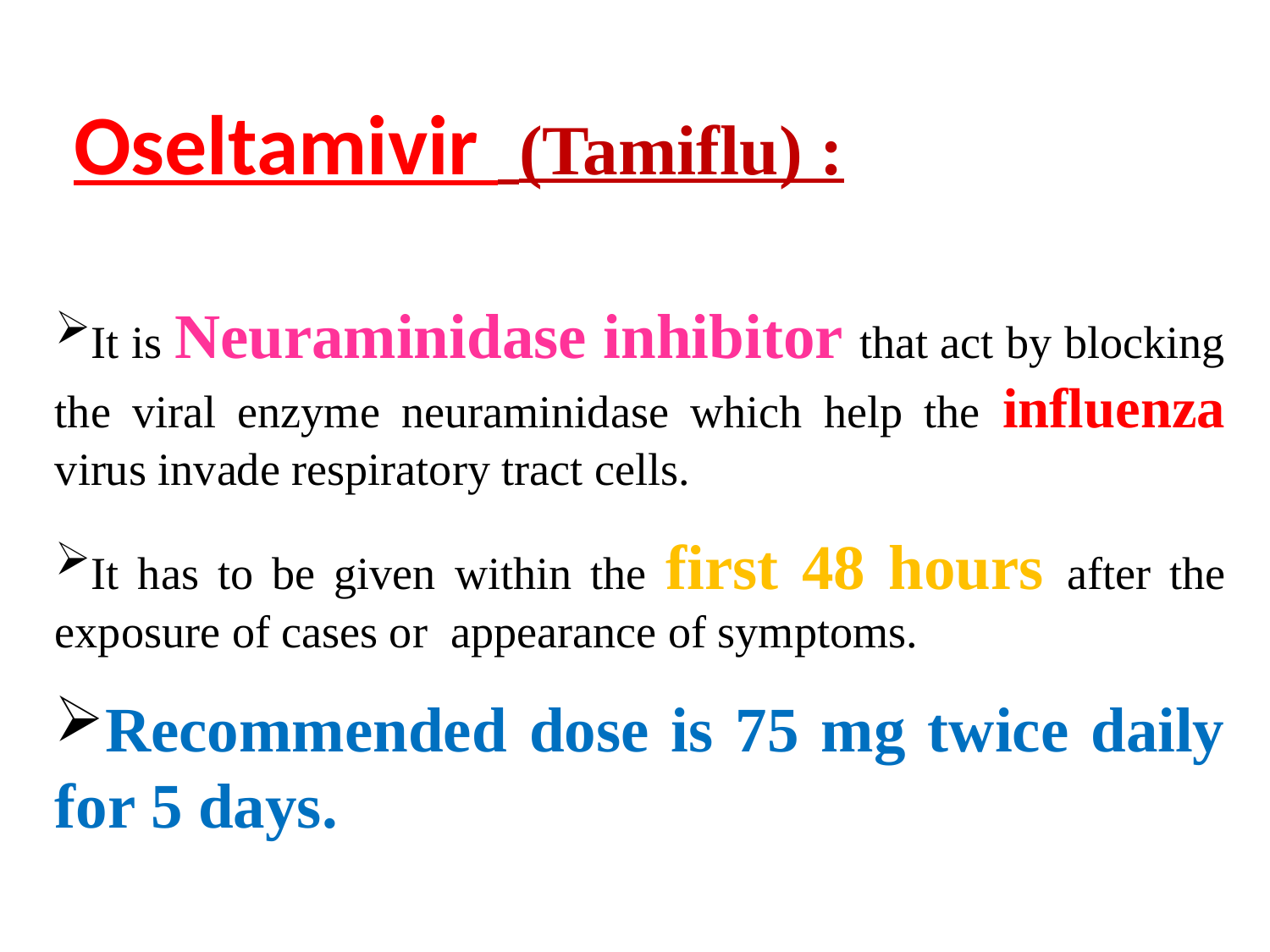

Oseltamivir  (Tamiflu) :

It is Neuraminidase inhibitor that act by blocking the viral enzyme neuraminidase which help the influenza virus invade respiratory tract cells.
It has to be given within the first 48 hours after the exposure of cases or  appearance of symptoms.
Recommended dose is 75 mg twice daily for 5 days.